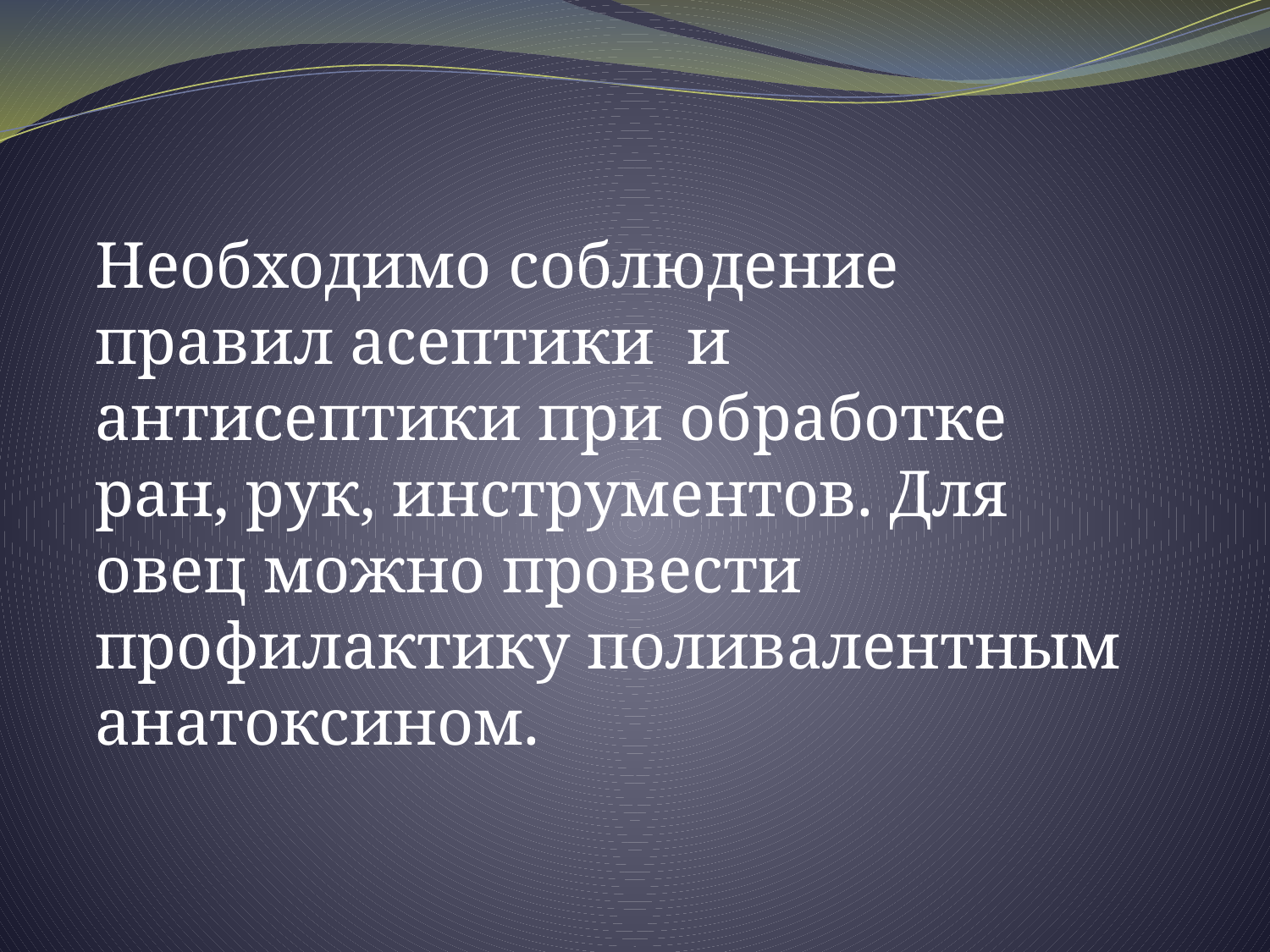

Необходимо соблюдение правил асептики  и антисептики при обработке ран, рук, инструментов. Для  овец можно провести профилактику поливалентным анатоксином.